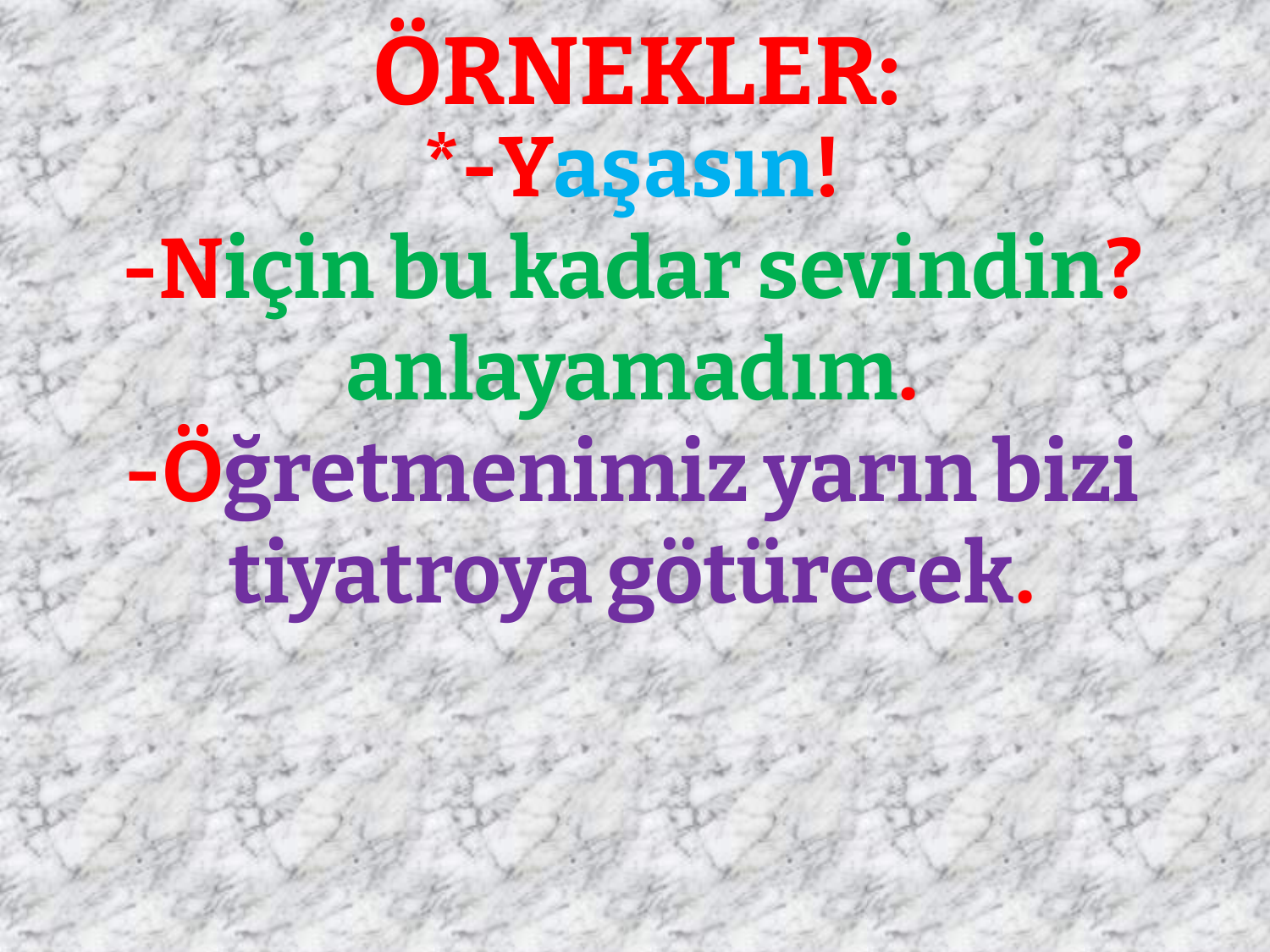

ÖRNEKLER:
*-Yaşasın!
-Niçin bu kadar sevindin? anlayamadım.
-Öğretmenimiz yarın bizi tiyatroya götürecek.